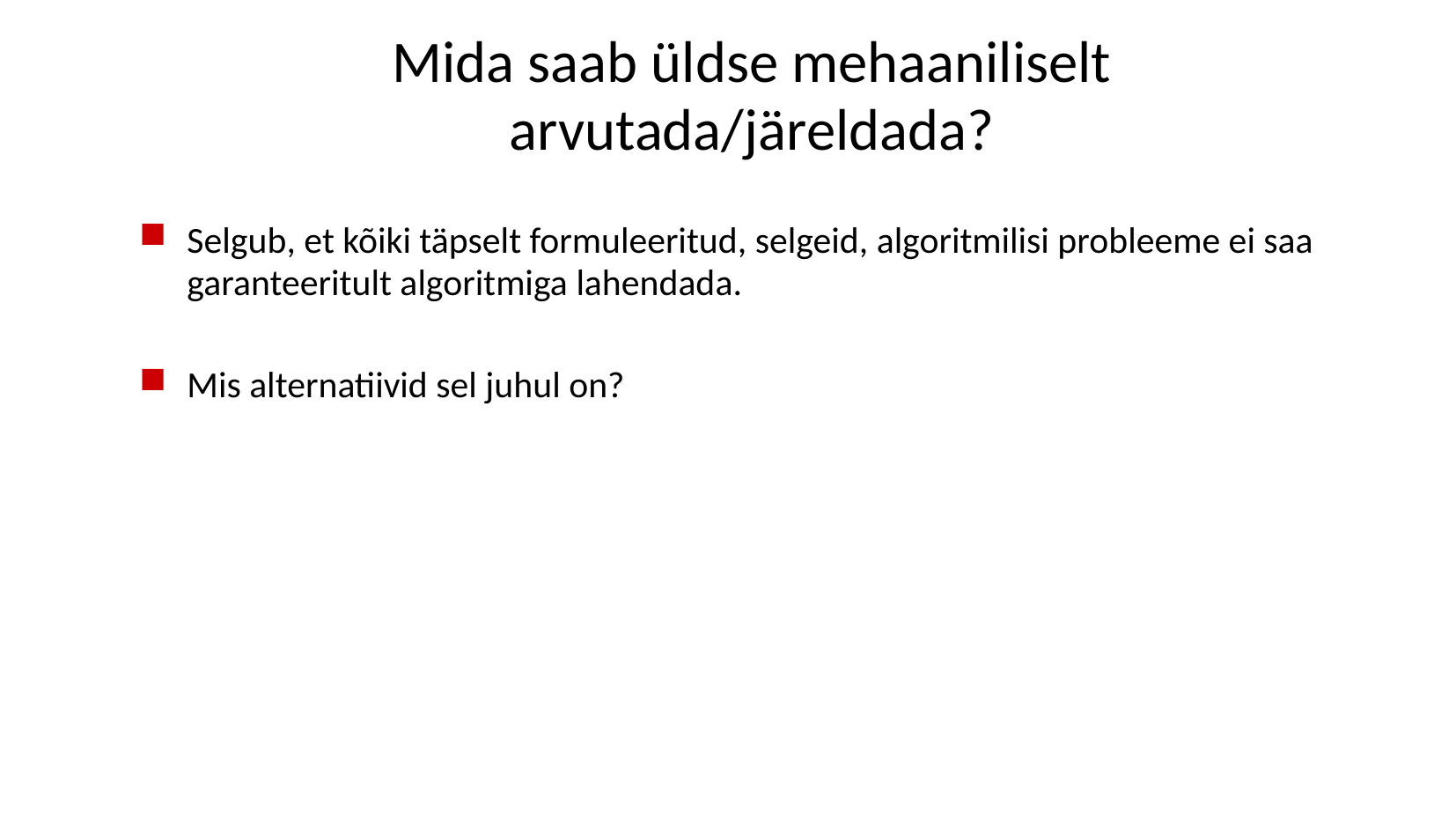

# Mida saab üldse mehaaniliselt arvutada/järeldada?
Selgub, et kõiki täpselt formuleeritud, selgeid, algoritmilisi probleeme ei saa garanteeritult algoritmiga lahendada.

Mis alternatiivid sel juhul on?